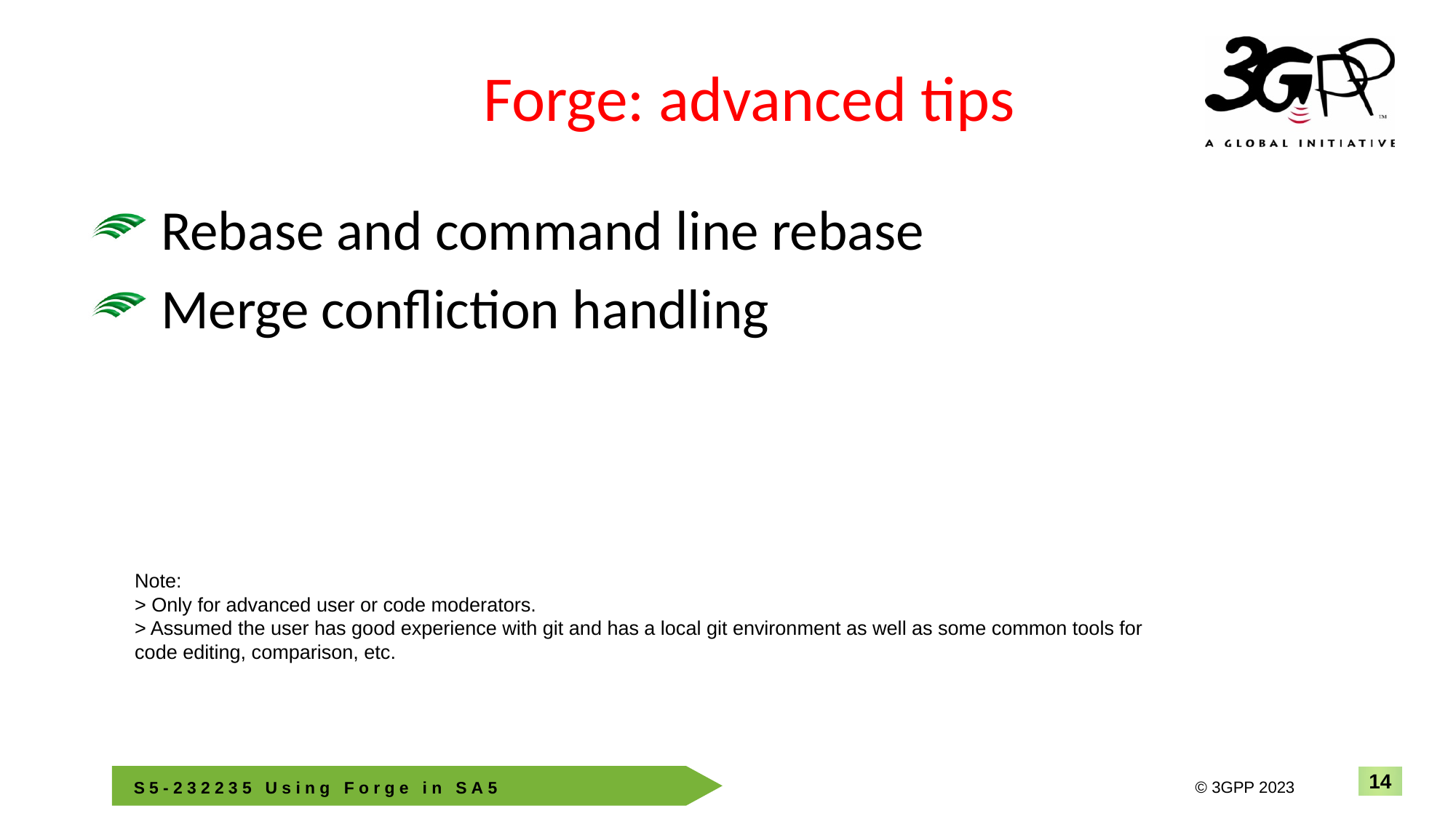

# Forge: advanced tips
Rebase and command line rebase
Merge confliction handling
Note:
> Only for advanced user or code moderators.
> Assumed the user has good experience with git and has a local git environment as well as some common tools for code editing, comparison, etc.